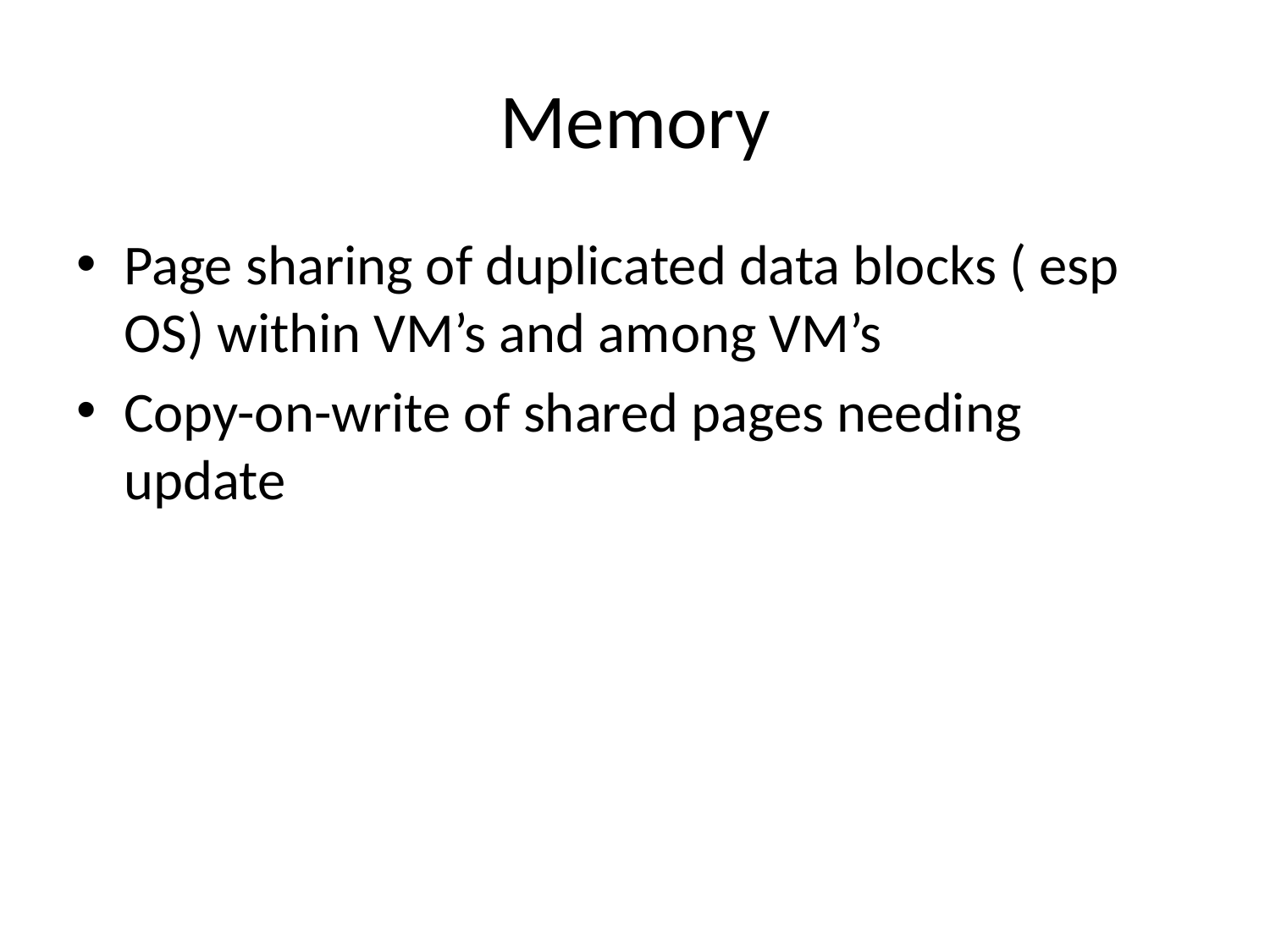

# Memory
Page sharing of duplicated data blocks ( esp OS) within VM’s and among VM’s
Copy-on-write of shared pages needing update